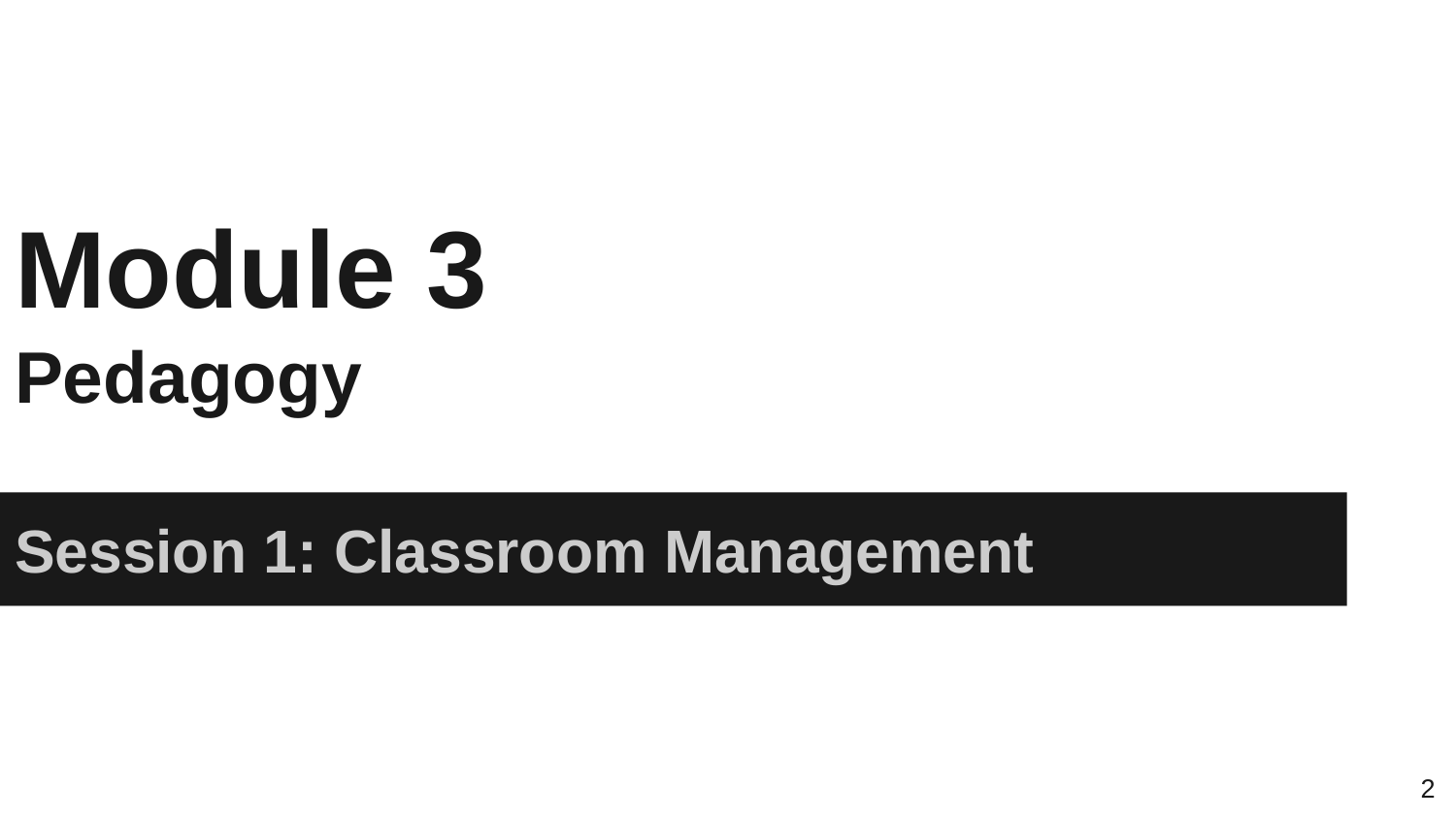

# Module 3 Pedagogy
Session 1: Classroom Management
2